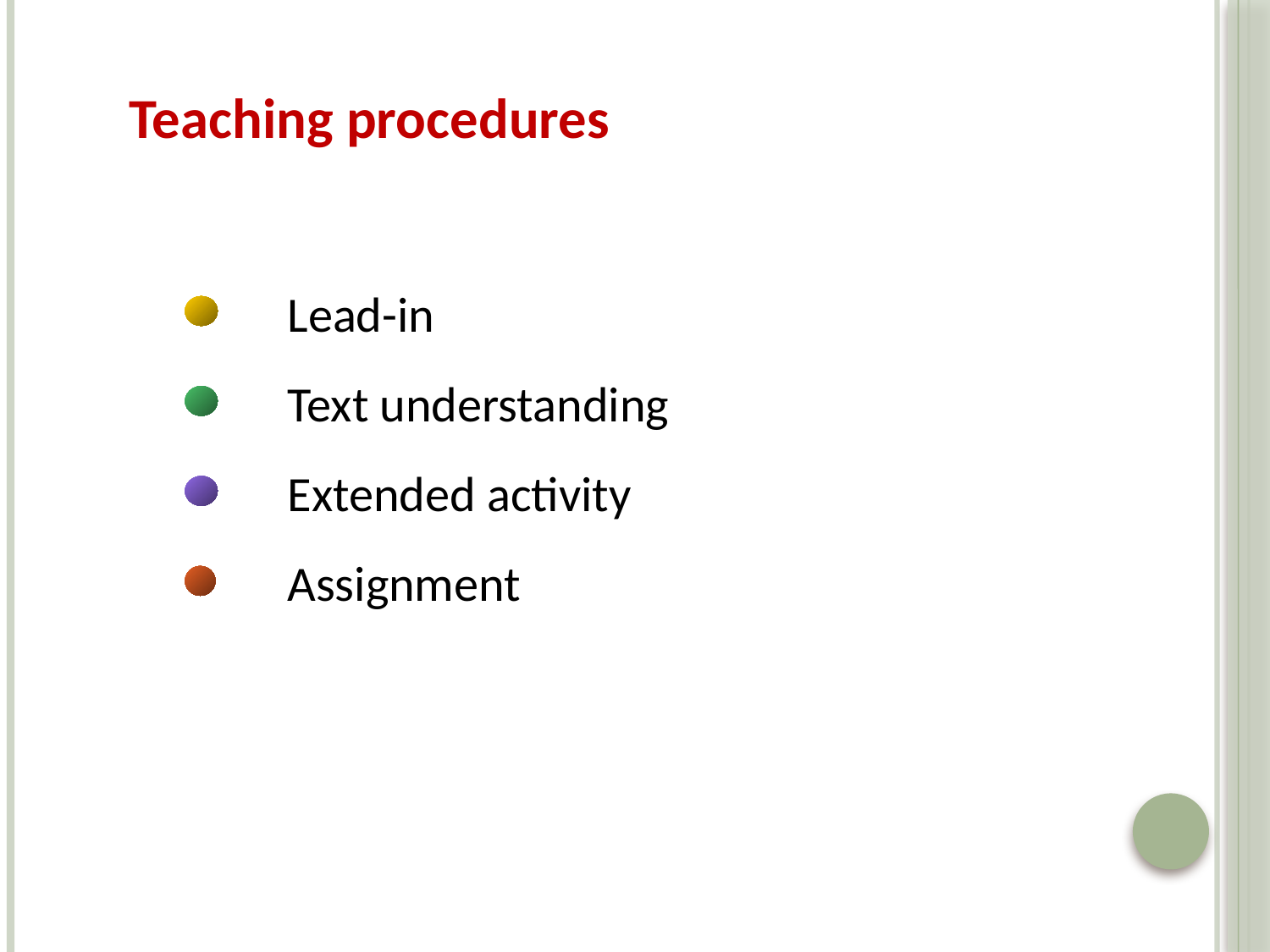

Teaching procedures
Lead-in

Text understanding

Extended activity

Assignment